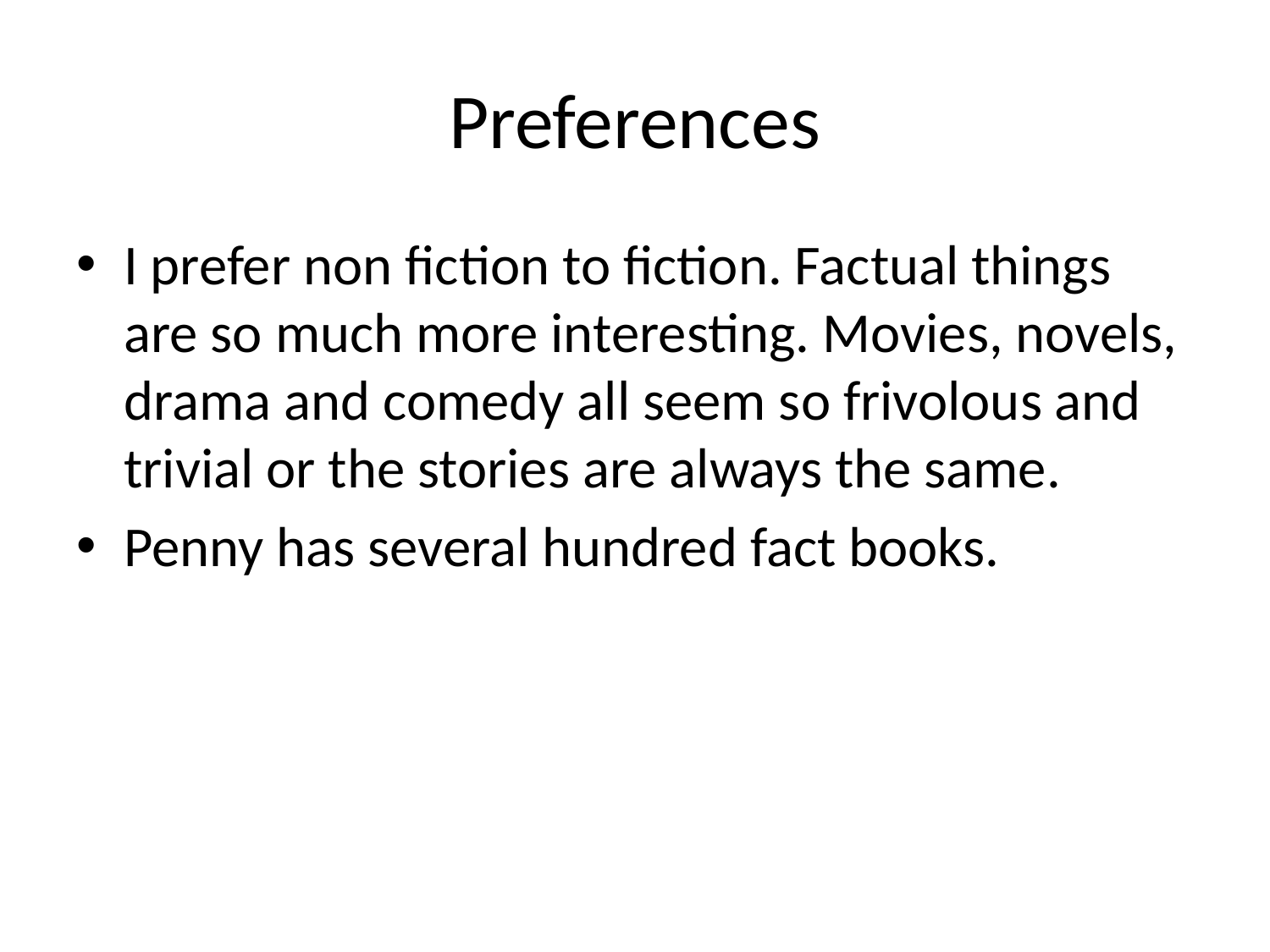

# Preferences
I prefer non fiction to fiction. Factual things are so much more interesting. Movies, novels, drama and comedy all seem so frivolous and trivial or the stories are always the same.
Penny has several hundred fact books.